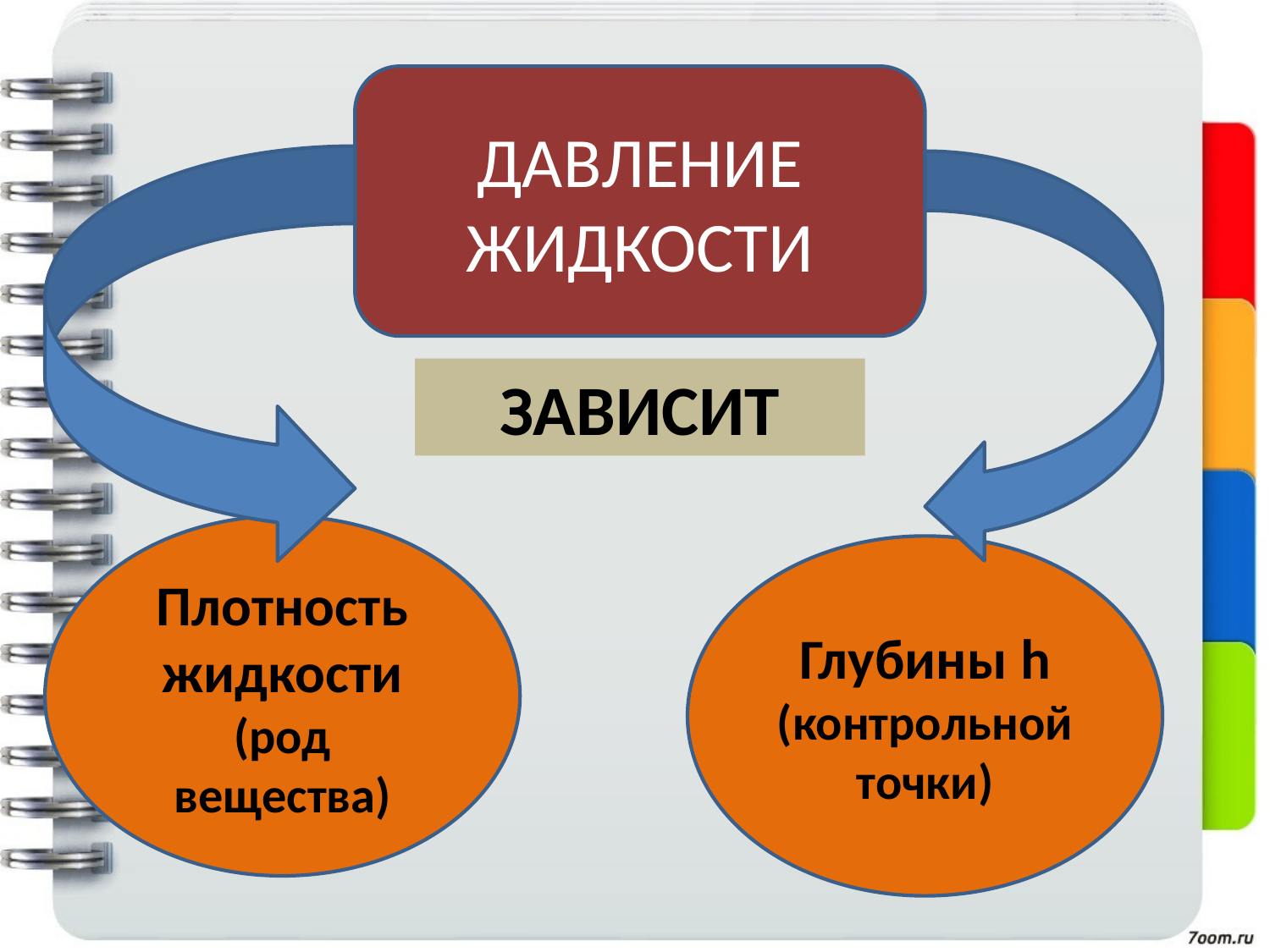

ДАВЛЕНИЕ ЖИДКОСТИ

ЗАВИСИТ
Плотность жидкости
(род вещества)
Глубины h
(контрольной точки)